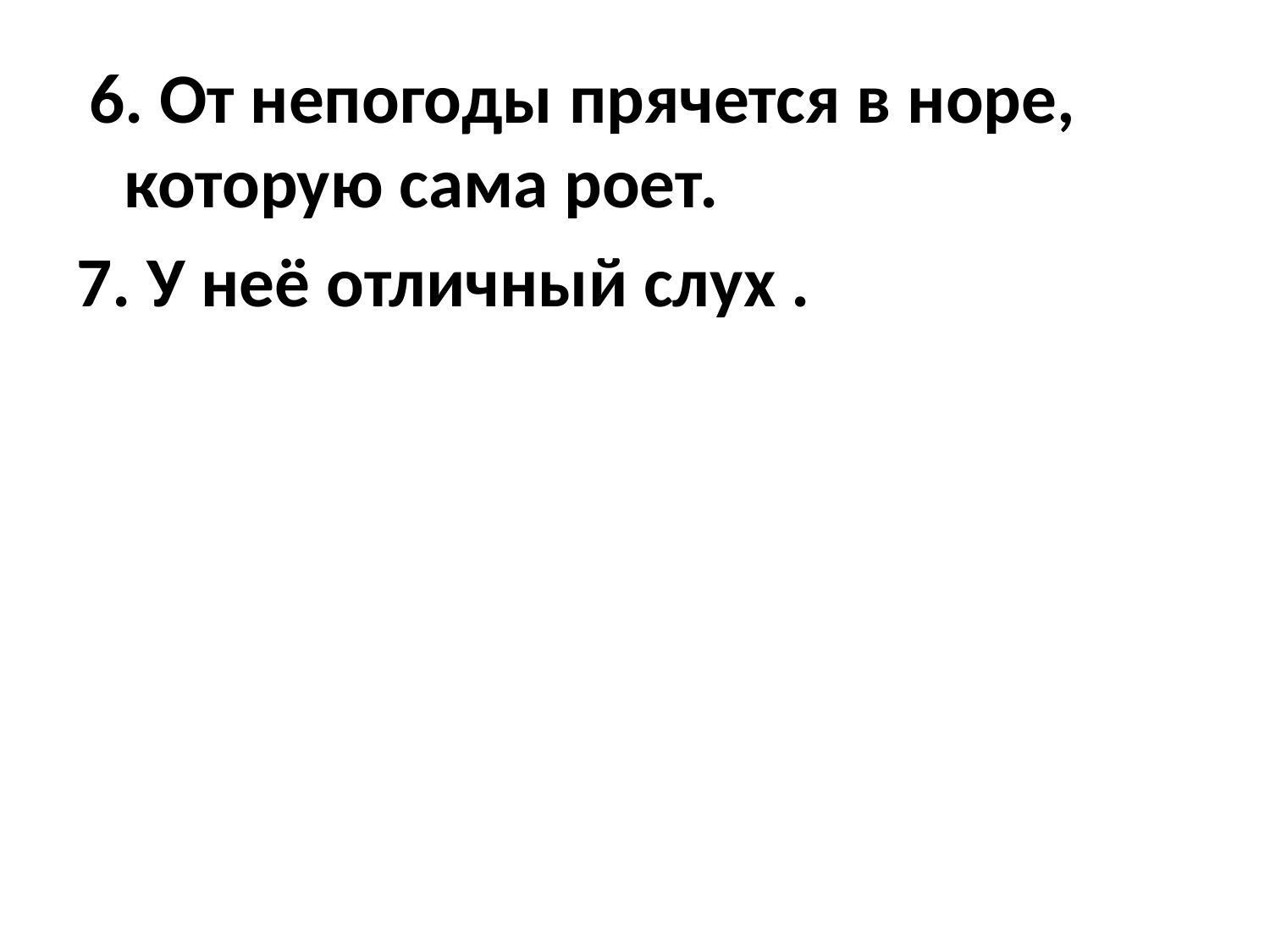

#
 6. От непогоды прячется в норе, которую сама роет.
7. У неё отличный слух .